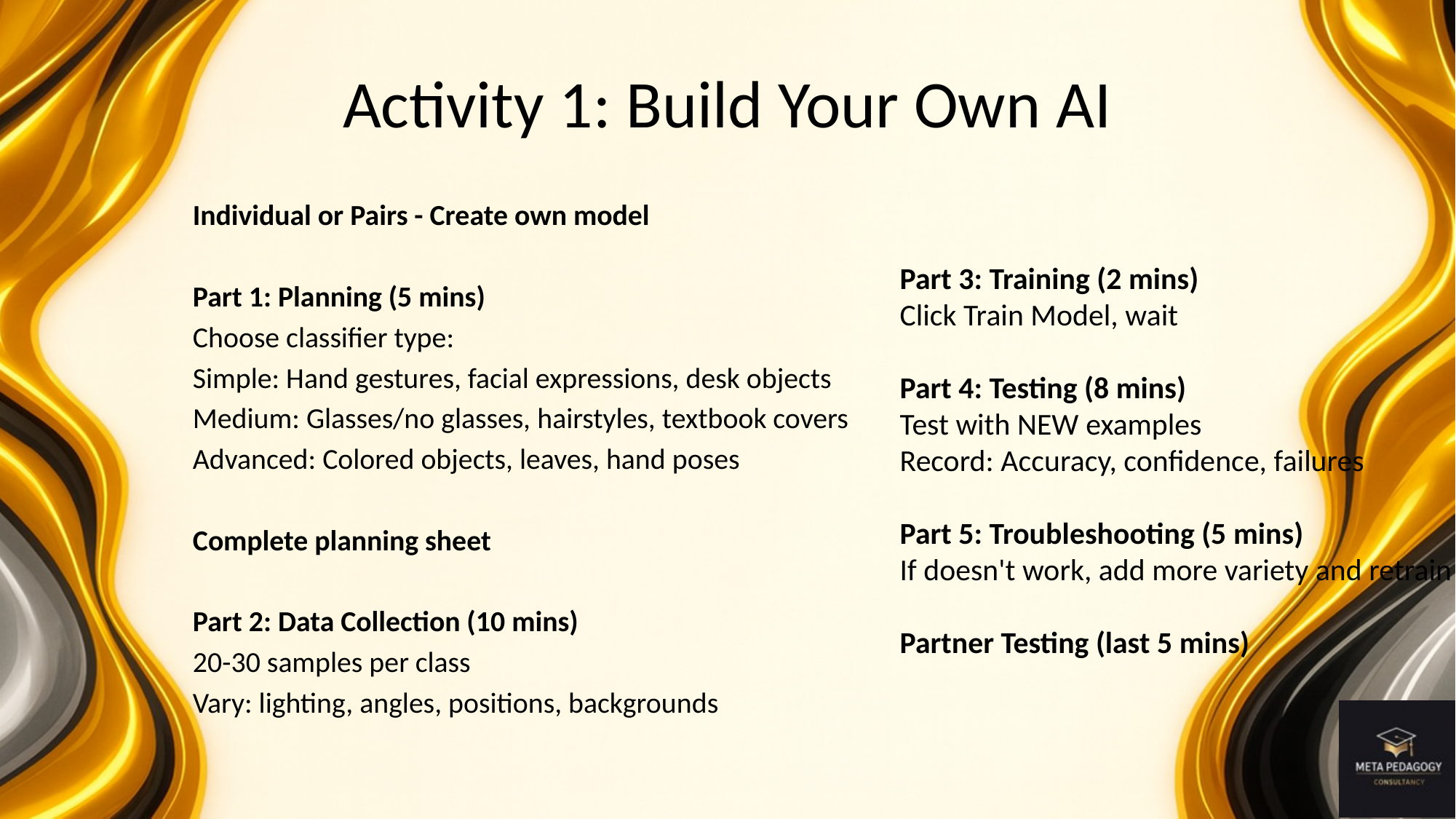

# Activity 1: Build Your Own AI
Individual or Pairs - Create own model

Part 1: Planning (5 mins)
Choose classifier type:
Simple: Hand gestures, facial expressions, desk objects
Medium: Glasses/no glasses, hairstyles, textbook covers
Advanced: Colored objects, leaves, hand poses

Complete planning sheet

Part 2: Data Collection (10 mins)
20-30 samples per class
Vary: lighting, angles, positions, backgrounds

Part 3: Training (2 mins)
Click Train Model, wait

Part 4: Testing (8 mins)
Test with NEW examples
Record: Accuracy, confidence, failures

Part 5: Troubleshooting (5 mins)
If doesn't work, add more variety and retrain

Partner Testing (last 5 mins)